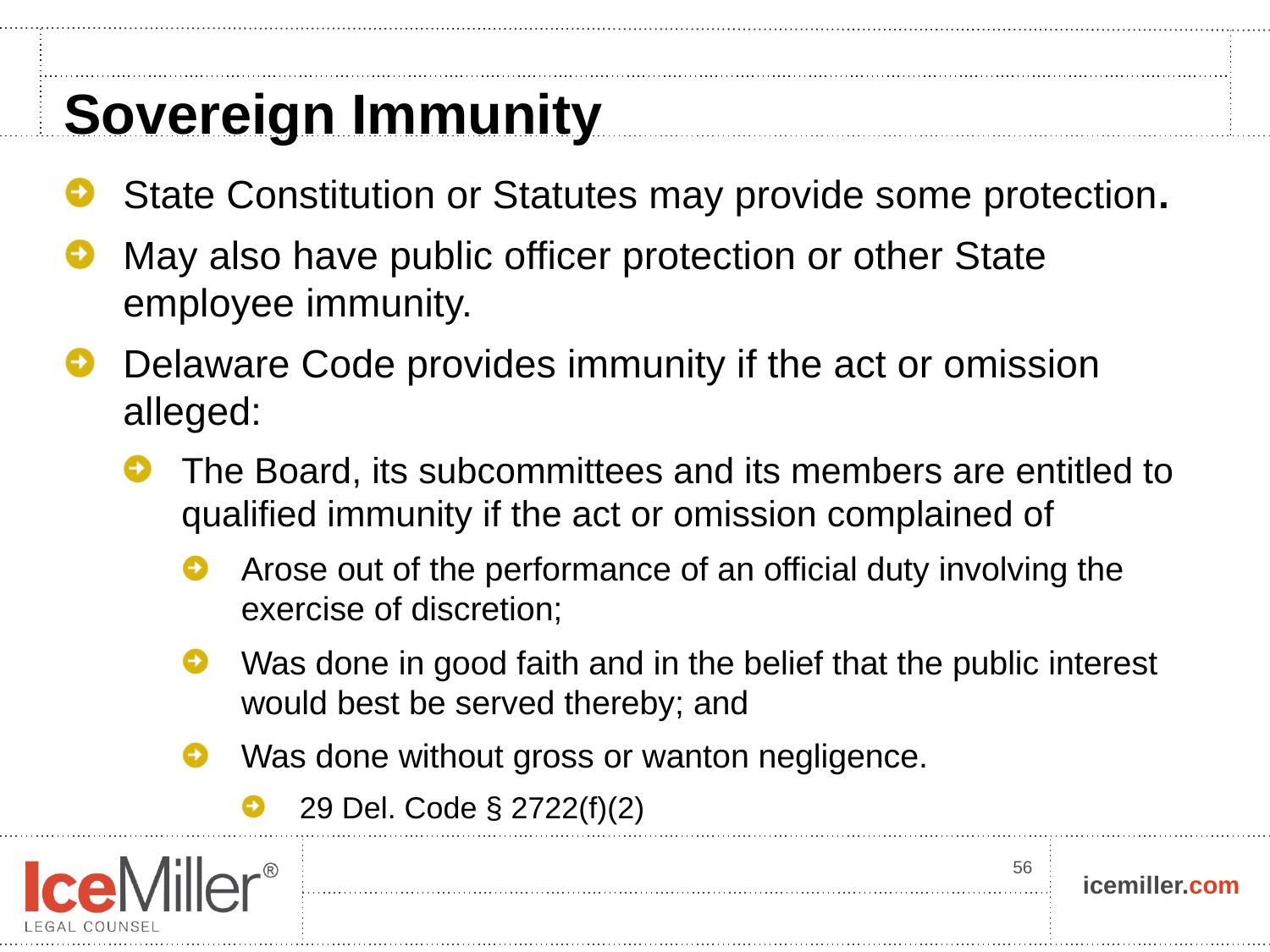

# Sovereign Immunity
State Constitution or Statutes may provide some protection.
May also have public officer protection or other State employee immunity.
Delaware Code provides immunity if the act or omission alleged:
The Board, its subcommittees and its members are entitled to qualified immunity if the act or omission complained of
Arose out of the performance of an official duty involving the exercise of discretion;
Was done in good faith and in the belief that the public interest would best be served thereby; and
Was done without gross or wanton negligence.
29 Del. Code § 2722(f)(2)

56